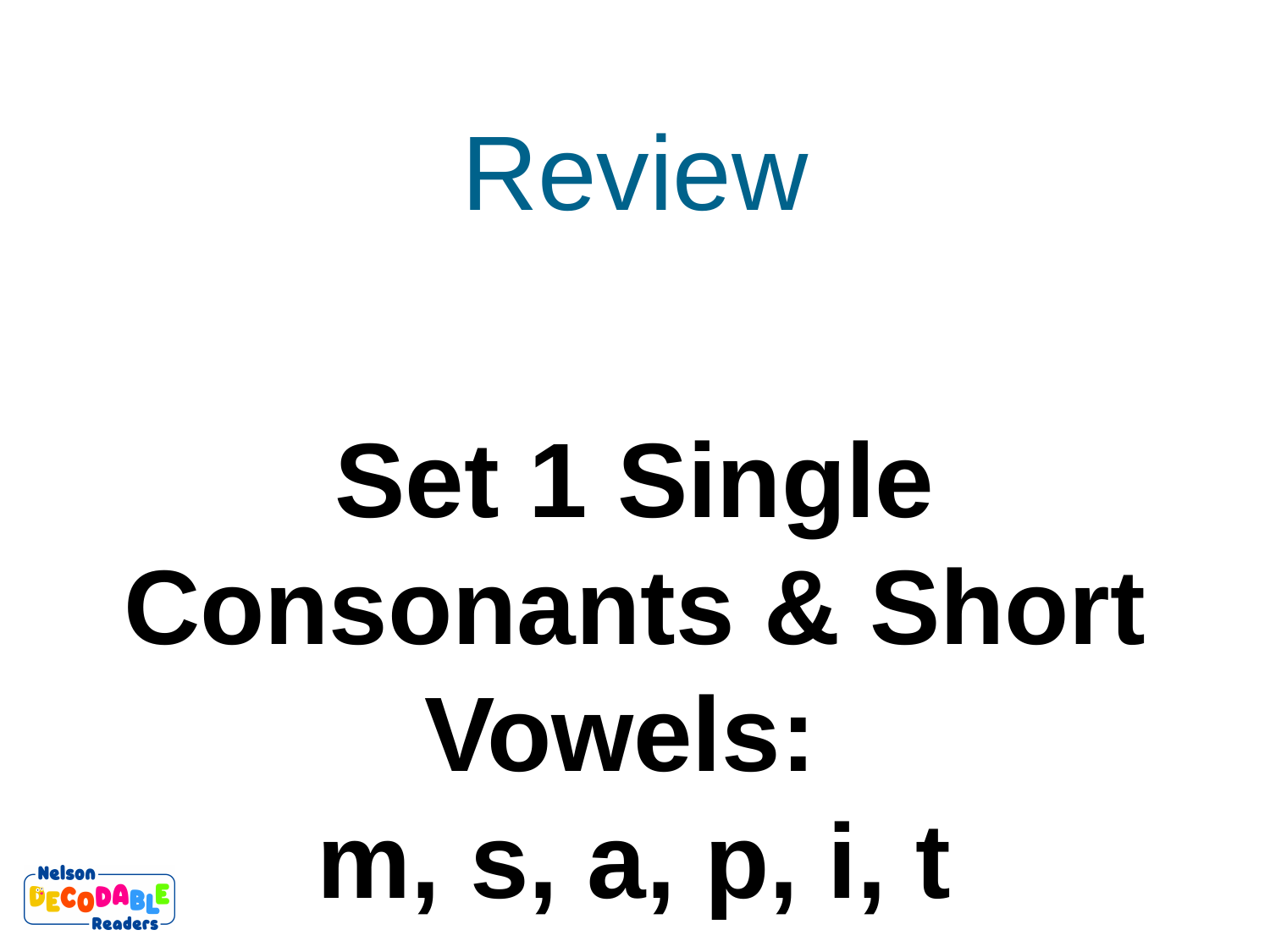

Review
Set 1 Single Consonants & Short Vowels:
m, s, a, p, i, t